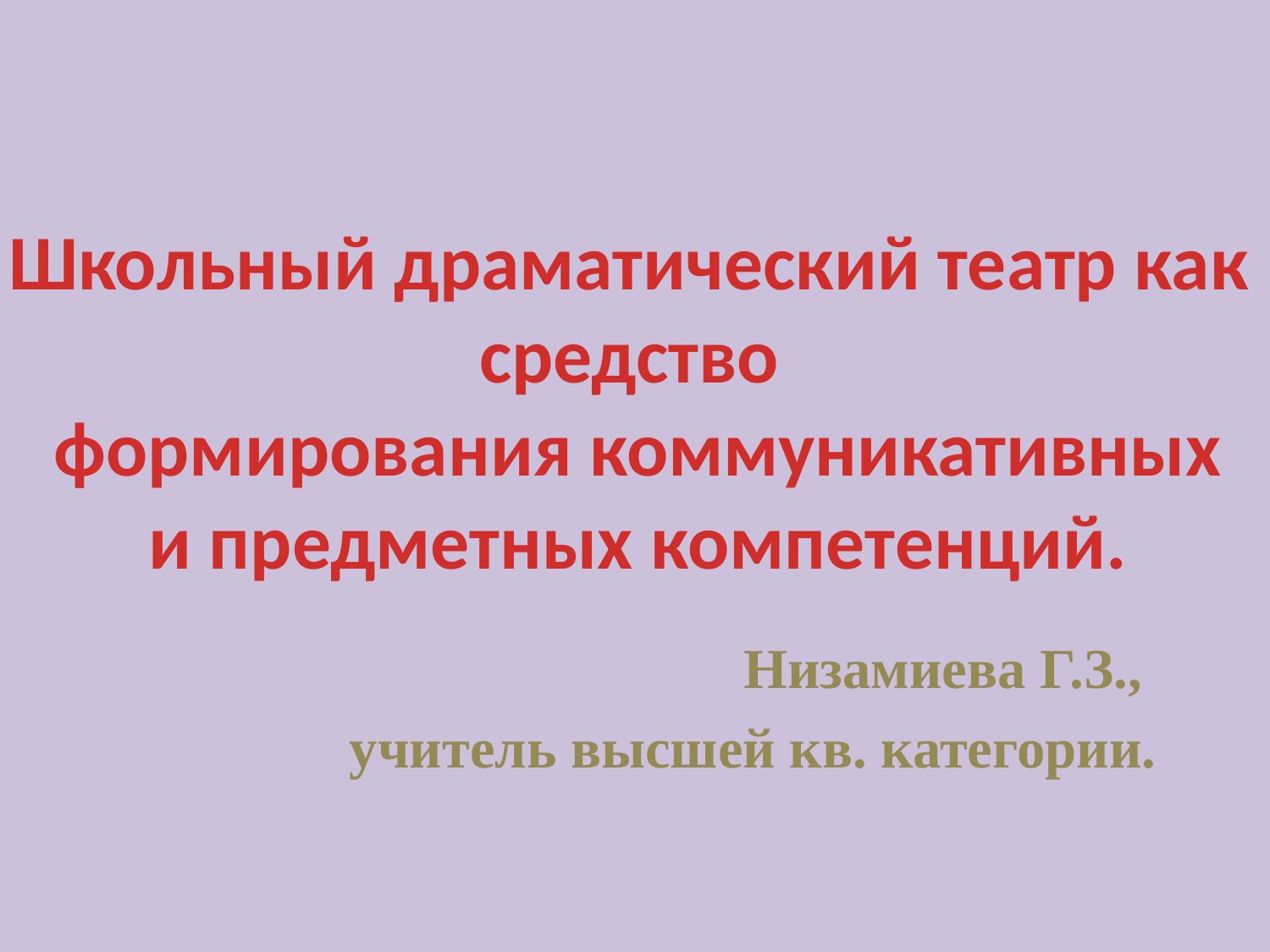

Школьный драматический театр как средство
 формирования коммуникативных
 и предметных компетенций.
Низамиева Г.З.,
учитель высшей кв. категории.